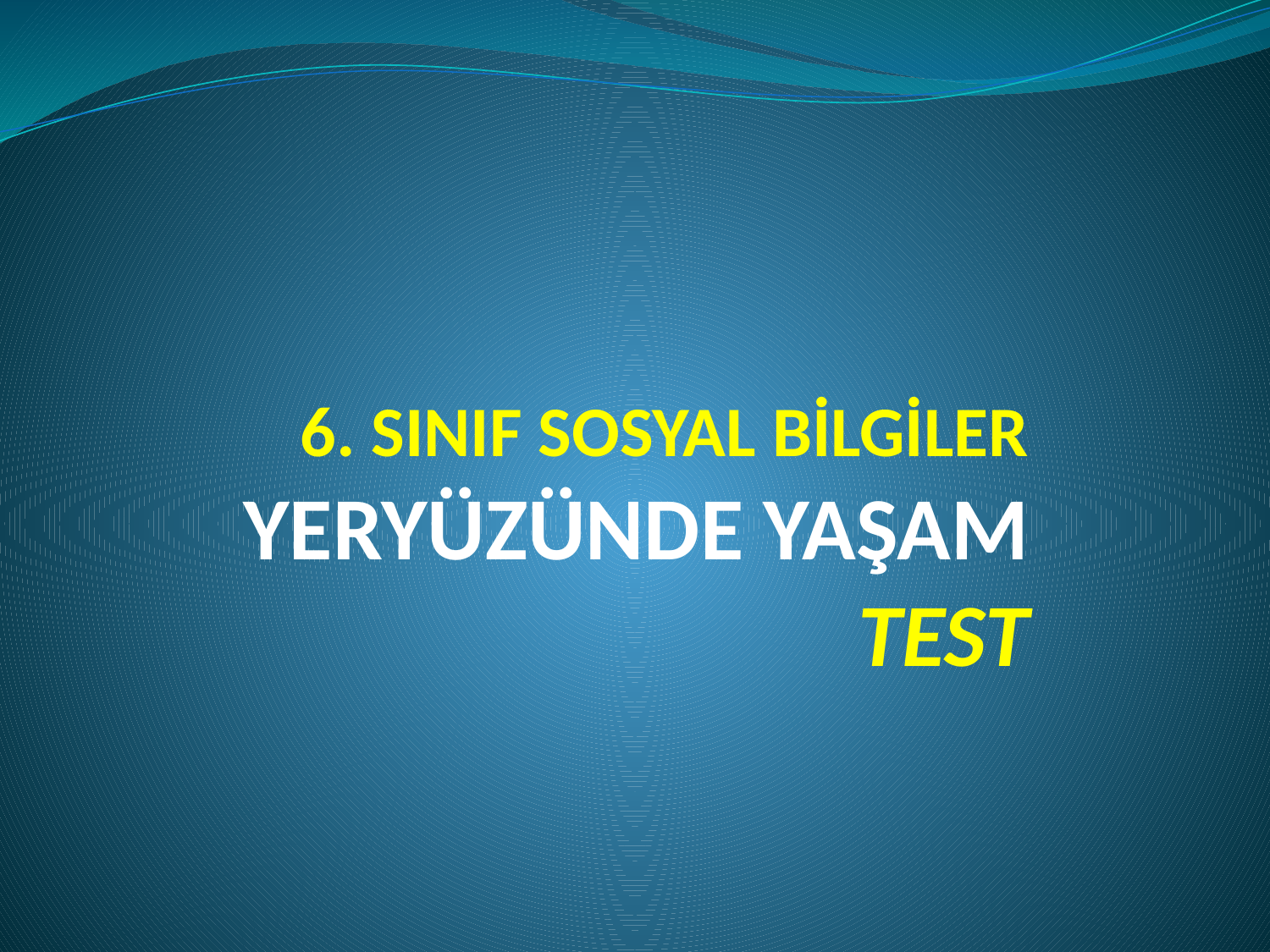

# 6. SINIF SOSYAL BİLGİLER YERYÜZÜNDE YAŞAM TEST